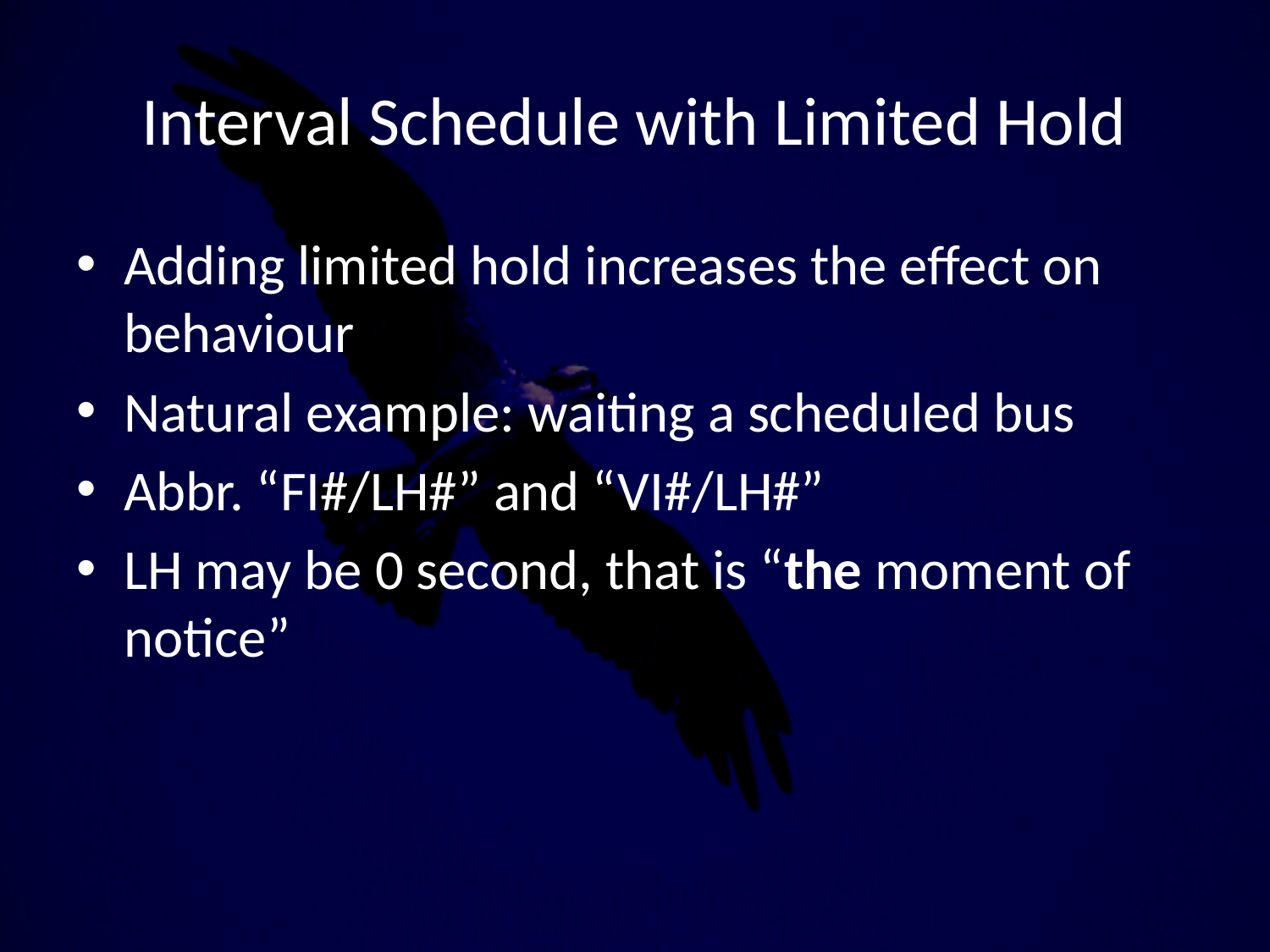

# Interval Schedule with Limited Hold
Adding limited hold increases the effect on behaviour
Natural example: waiting a scheduled bus
Abbr. “FI#/LH#” and “VI#/LH#”
LH may be 0 second, that is “the moment of notice”